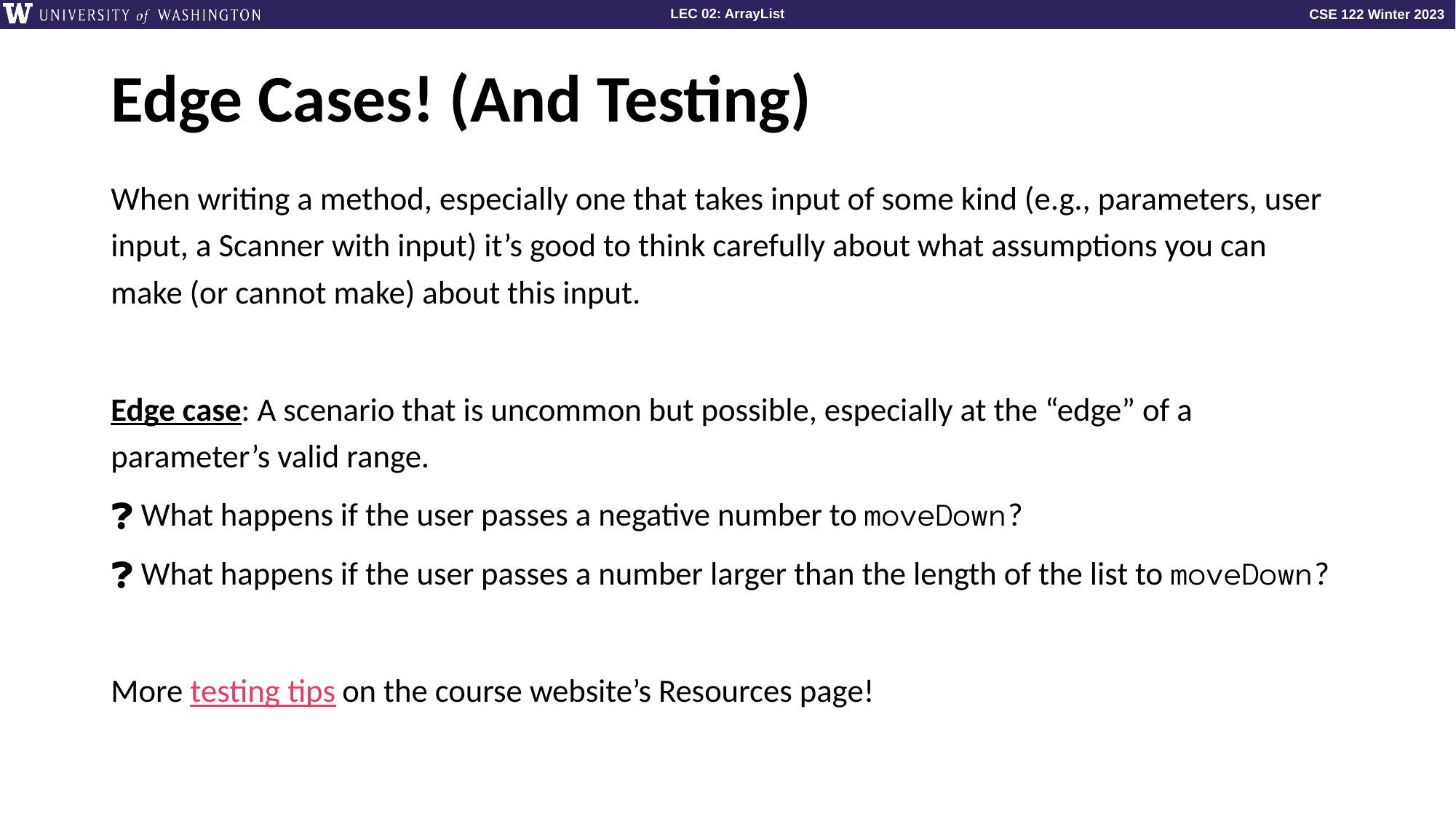

# Edge Cases! (And Testing)
When writing a method, especially one that takes input of some kind (e.g., parameters, user input, a Scanner with input) it’s good to think carefully about what assumptions you can make (or cannot make) about this input.

Edge case: A scenario that is uncommon but possible, especially at the “edge” of a parameter’s valid range.
❓ What happens if the user passes a negative number to moveDown?
❓ What happens if the user passes a number larger than the length of the list to moveDown?

More testing tips on the course website’s Resources page!